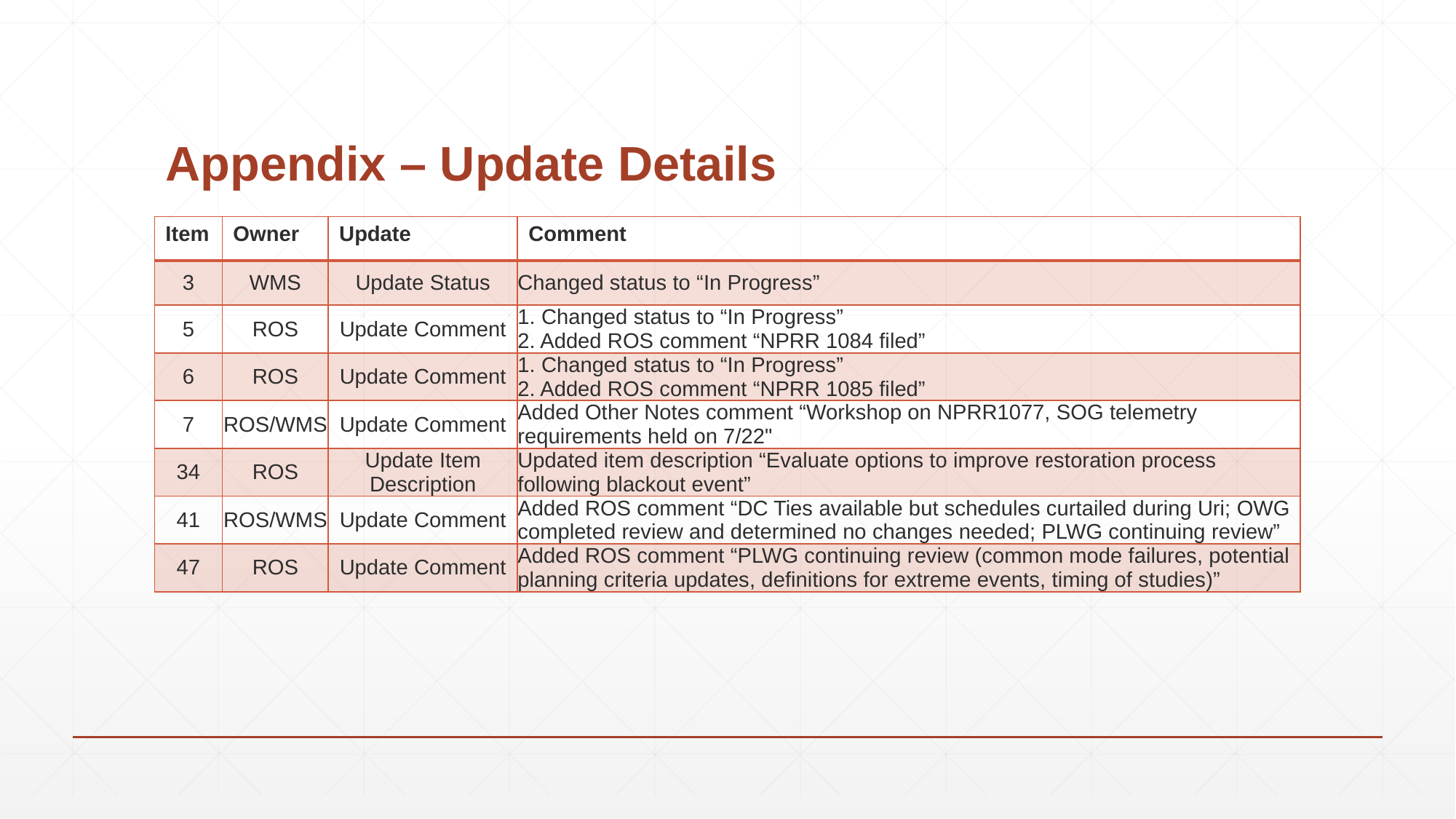

# Appendix – Update Details
| Item | Owner | Update | Comment |
| --- | --- | --- | --- |
| 3 | WMS | Update Status | Changed status to “In Progress” |
| 5 | ROS | Update Comment | 1. Changed status to “In Progress” 2. Added ROS comment “NPRR 1084 filed” |
| 6 | ROS | Update Comment | 1. Changed status to “In Progress” 2. Added ROS comment “NPRR 1085 filed” |
| 7 | ROS/WMS | Update Comment | Added Other Notes comment “Workshop on NPRR1077, SOG telemetry requirements held on 7/22" |
| 34 | ROS | Update Item Description | Updated item description “Evaluate options to improve restoration process following blackout event” |
| 41 | ROS/WMS | Update Comment | Added ROS comment “DC Ties available but schedules curtailed during Uri; OWG completed review and determined no changes needed; PLWG continuing review” |
| 47 | ROS | Update Comment | Added ROS comment “PLWG continuing review (common mode failures, potential planning criteria updates, definitions for extreme events, timing of studies)” |